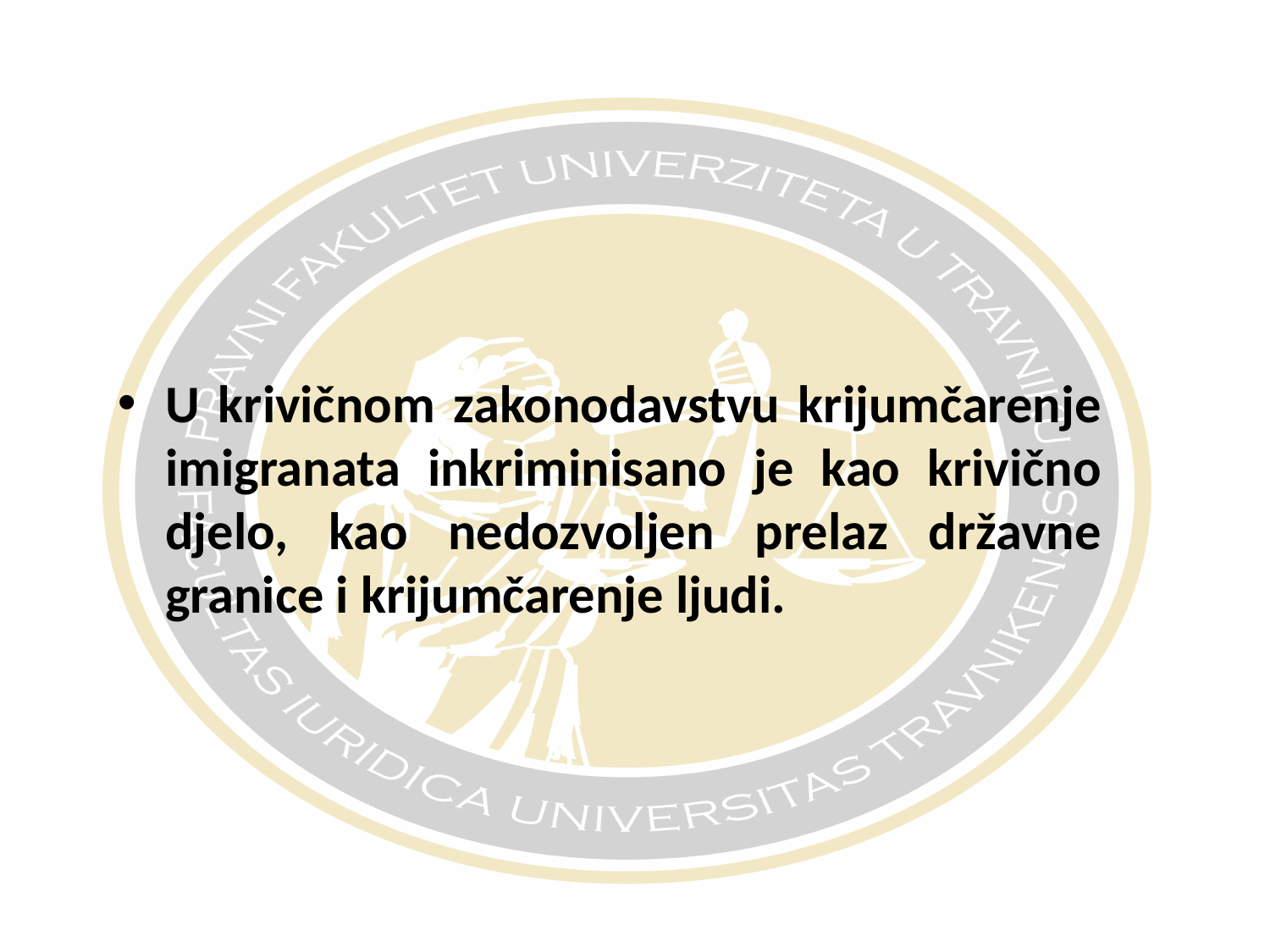

#
U krivičnom zakonodavstvu krijumčarenje imigranata inkriminisano je kao krivično djelo, kao nedozvoljen prelaz državne granice i krijumčarenje ljudi.